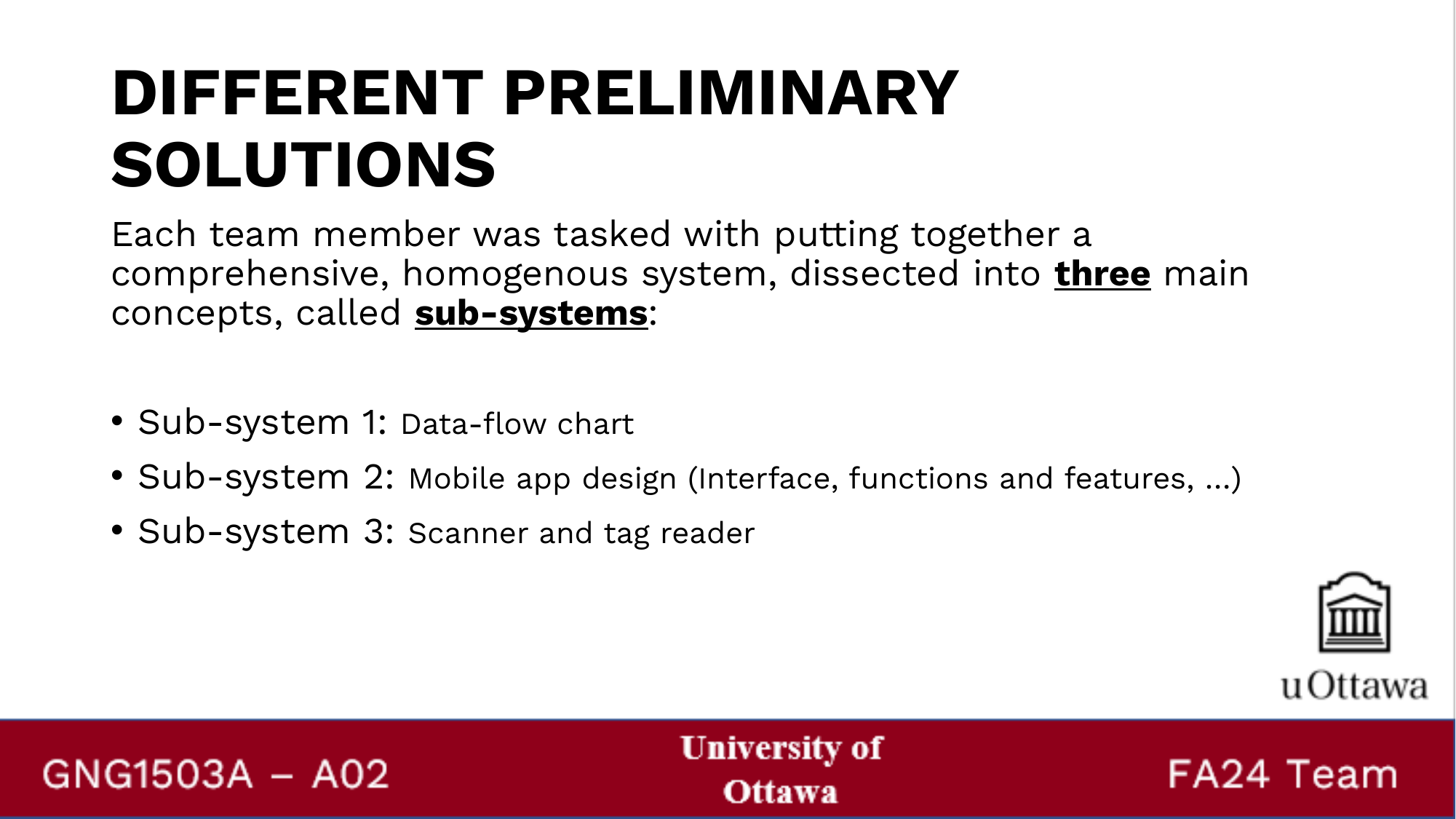

DIFFERENT PRELIMINARY SOLUTIONS
Each team member was tasked with putting together a comprehensive, homogenous system, dissected into three main concepts, called sub-systems:

Sub-system 1: Data-flow chart
Sub-system 2: Mobile app design (Interface, functions and features, …)
Sub-system 3: Scanner and tag reader